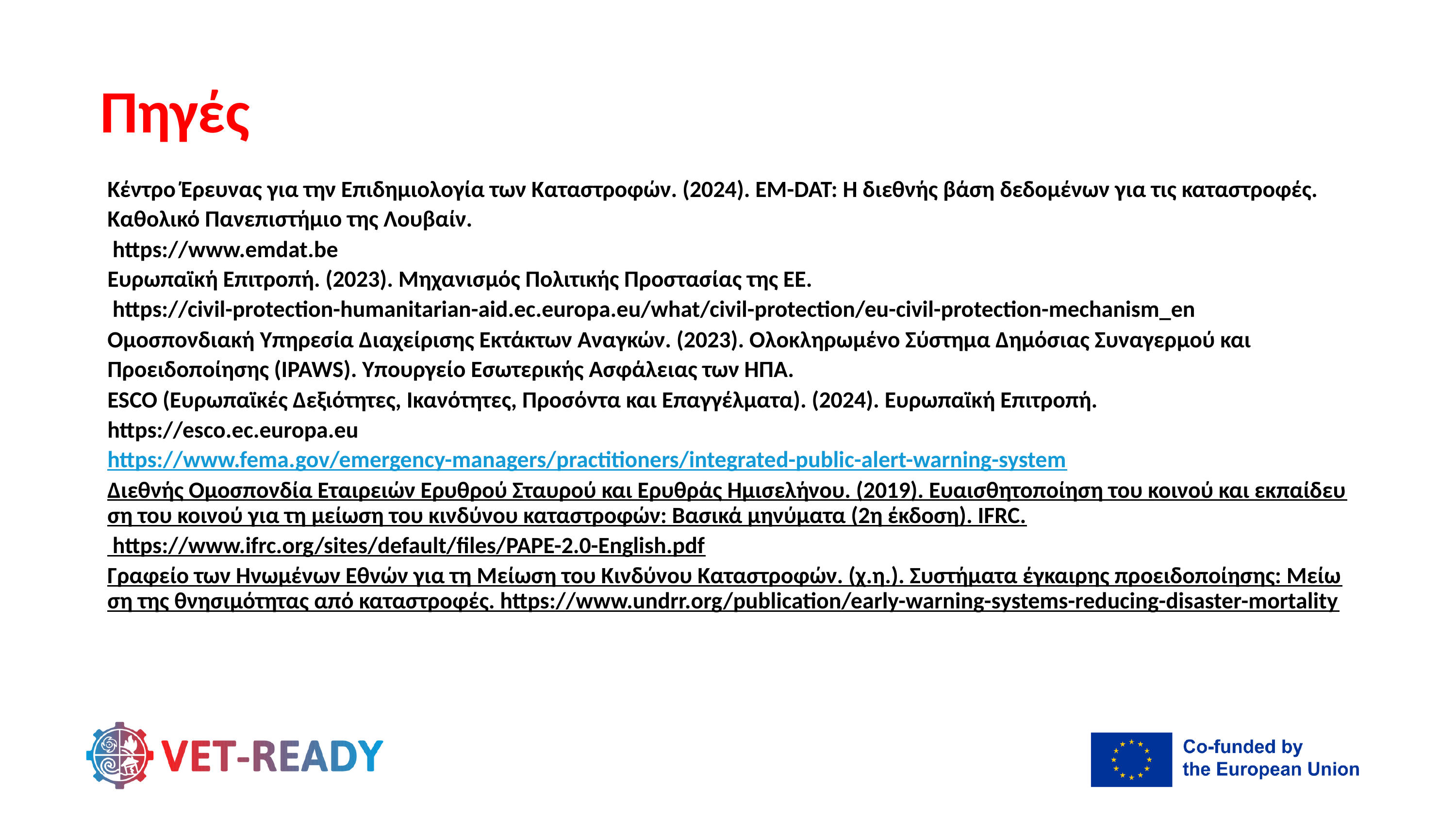

Πηγές
Κέντρο Έρευνας για την Επιδημιολογία των Καταστροφών. (2024). EM-DAT: Η διεθνής βάση δεδομένων για τις καταστροφές. Καθολικό Πανεπιστήμιο της Λουβαίν.
 https://www.emdat.be
Ευρωπαϊκή Επιτροπή. (2023). Μηχανισμός Πολιτικής Προστασίας της ΕΕ.
 https://civil-protection-humanitarian-aid.ec.europa.eu/what/civil-protection/eu-civil-protection-mechanism_en
Ομοσπονδιακή Υπηρεσία Διαχείρισης Εκτάκτων Αναγκών. (2023). Ολοκληρωμένο Σύστημα Δημόσιας Συναγερμού και Προειδοποίησης (IPAWS). Υπουργείο Εσωτερικής Ασφάλειας των ΗΠΑ.
ESCO (Ευρωπαϊκές Δεξιότητες, Ικανότητες, Προσόντα και Επαγγέλματα). (2024). Ευρωπαϊκή Επιτροπή. https://esco.ec.europa.eu
https://www.fema.gov/emergency-managers/practitioners/integrated-public-alert-warning-system
Διεθνής Ομοσπονδία Εταιρειών Ερυθρού Σταυρού και Ερυθράς Ημισελήνου. (2019). Ευαισθητοποίηση του κοινού και εκπαίδευση του κοινού για τη μείωση του κινδύνου καταστροφών: Βασικά μηνύματα (2η έκδοση). IFRC.
 https://www.ifrc.org/sites/default/files/PAPE-2.0-English.pdf
Γραφείο των Ηνωμένων Εθνών για τη Μείωση του Κινδύνου Καταστροφών. (χ.η.). Συστήματα έγκαιρης προειδοποίησης: Μείωση της θνησιμότητας από καταστροφές. https://www.undrr.org/publication/early-warning-systems-reducing-disaster-mortality